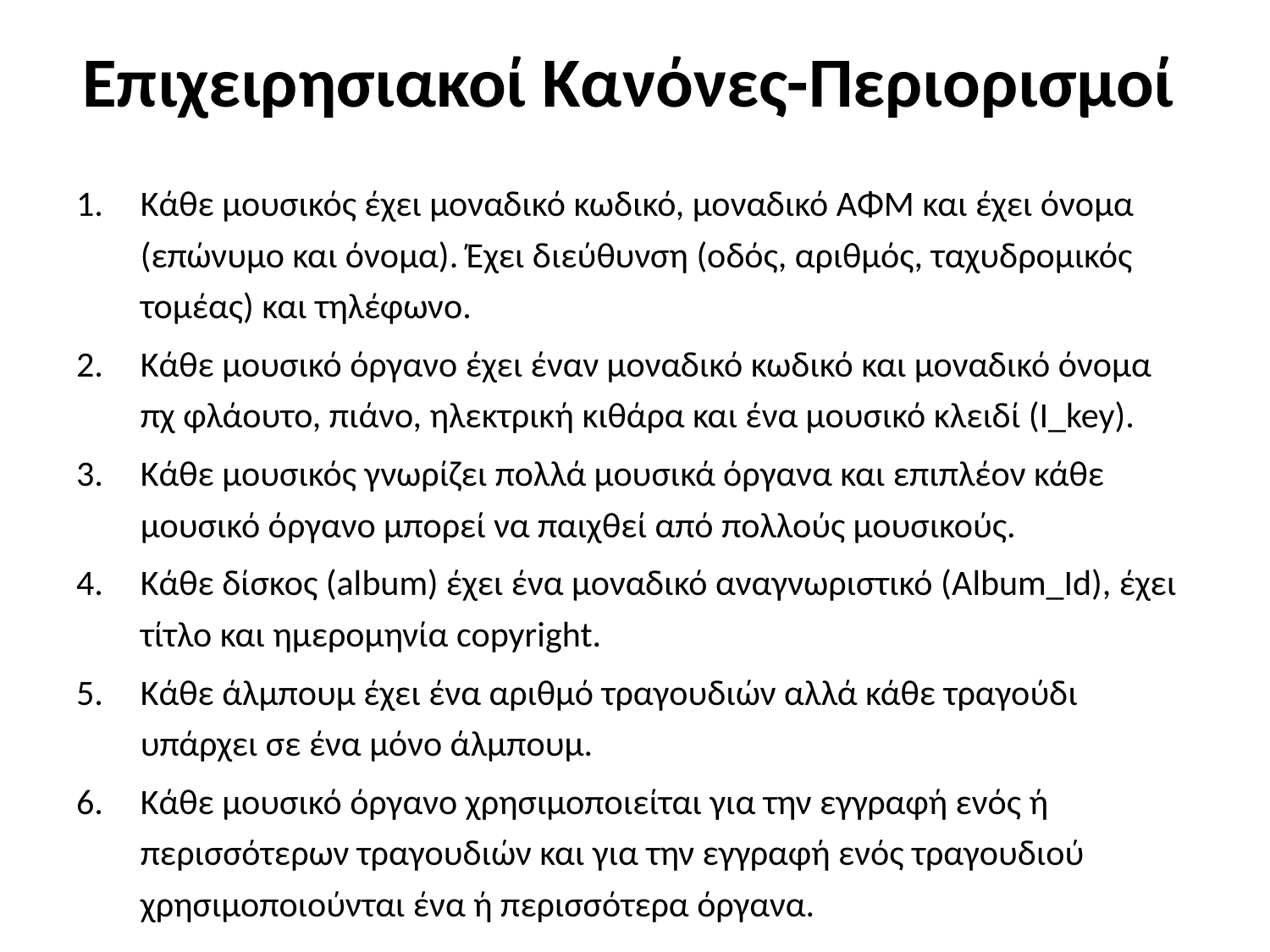

# Επιχειρησιακοί Κανόνες-Περιορισμοί
Κάθε μουσικός έχει μοναδικό κωδικό, μοναδικό ΑΦΜ και έχει όνομα (επώνυμο και όνομα). Έχει διεύθυνση (οδός, αριθμός, ταχυδρομικός τομέας) και τηλέφωνο.
Κάθε μουσικό όργανο έχει έναν μοναδικό κωδικό και μοναδικό όνομα πχ φλάουτο, πιάνο, ηλεκτρική κιθάρα και ένα μουσικό κλειδί (I_key).
Κάθε μουσικός γνωρίζει πολλά μουσικά όργανα και επιπλέον κάθε μουσικό όργανο μπορεί να παιχθεί από πολλούς μουσικούς.
Κάθε δίσκος (album) έχει ένα μοναδικό αναγνωριστικό (Album_Id), έχει τίτλο και ημερομηνία copyright.
Κάθε άλμπουμ έχει ένα αριθμό τραγουδιών αλλά κάθε τραγούδι υπάρχει σε ένα μόνο άλμπουμ.
Κάθε μουσικό όργανο χρησιμοποιείται για την εγγραφή ενός ή περισσότερων τραγουδιών και για την εγγραφή ενός τραγουδιού χρησιμοποιούνται ένα ή περισσότερα όργανα.